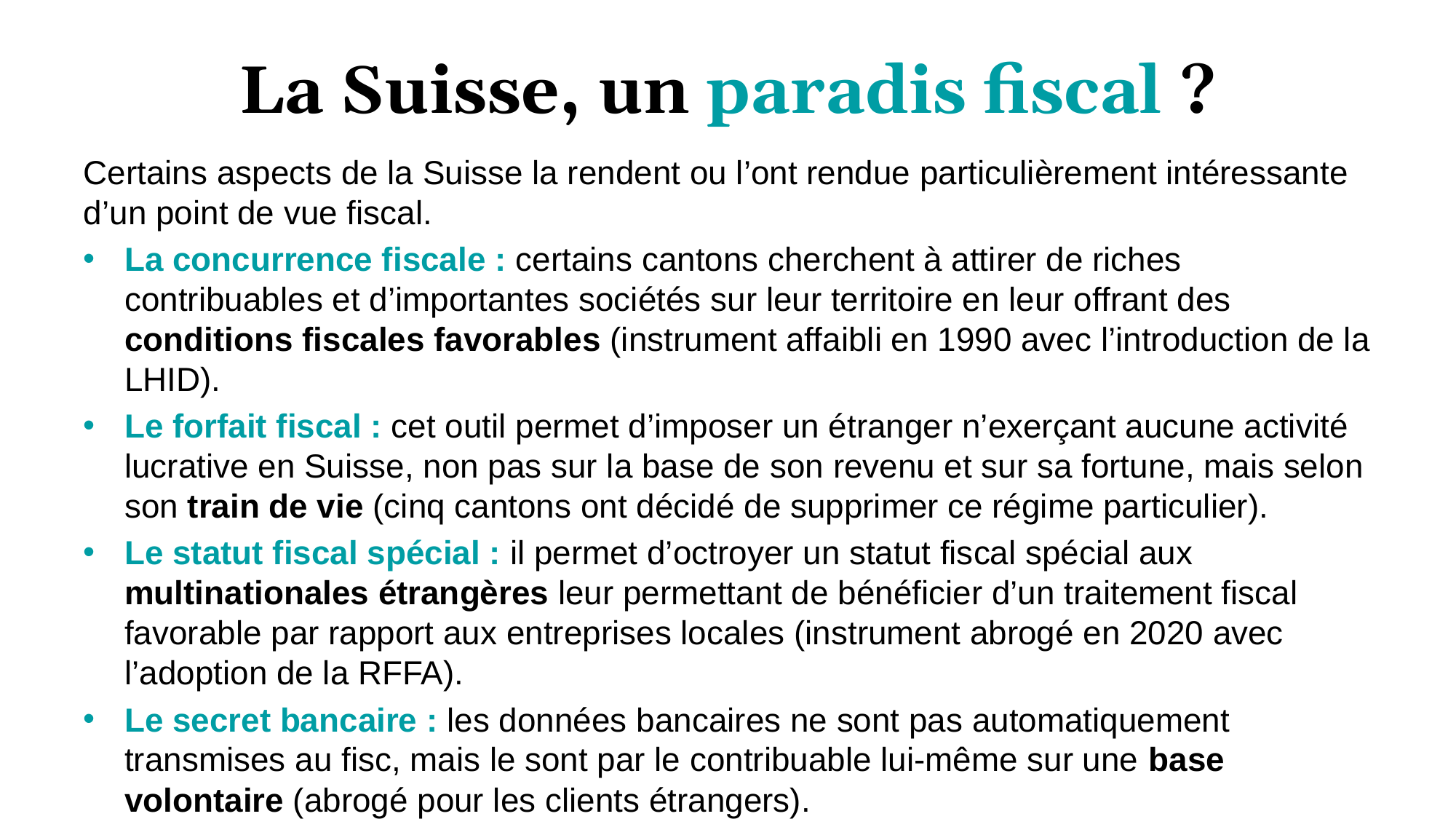

# La Suisse, un paradis fiscal ?
Certains aspects de la Suisse la rendent ou l’ont rendue particulièrement intéressante d’un point de vue fiscal.
La concurrence fiscale : certains cantons cherchent à attirer de riches contribuables et d’importantes sociétés sur leur territoire en leur offrant des conditions fiscales favorables (instrument affaibli en 1990 avec l’introduction de la LHID).
Le forfait fiscal : cet outil permet d’imposer un étranger n’exerçant aucune activité lucrative en Suisse, non pas sur la base de son revenu et sur sa fortune, mais selon son train de vie (cinq cantons ont décidé de supprimer ce régime particulier).
Le statut fiscal spécial : il permet d’octroyer un statut fiscal spécial aux multinationales étrangères leur permettant de bénéficier d’un traitement fiscal favorable par rapport aux entreprises locales (instrument abrogé en 2020 avec l’adoption de la RFFA).
Le secret bancaire : les données bancaires ne sont pas automatiquement transmises au fisc, mais le sont par le contribuable lui-même sur une base volontaire (abrogé pour les clients étrangers).